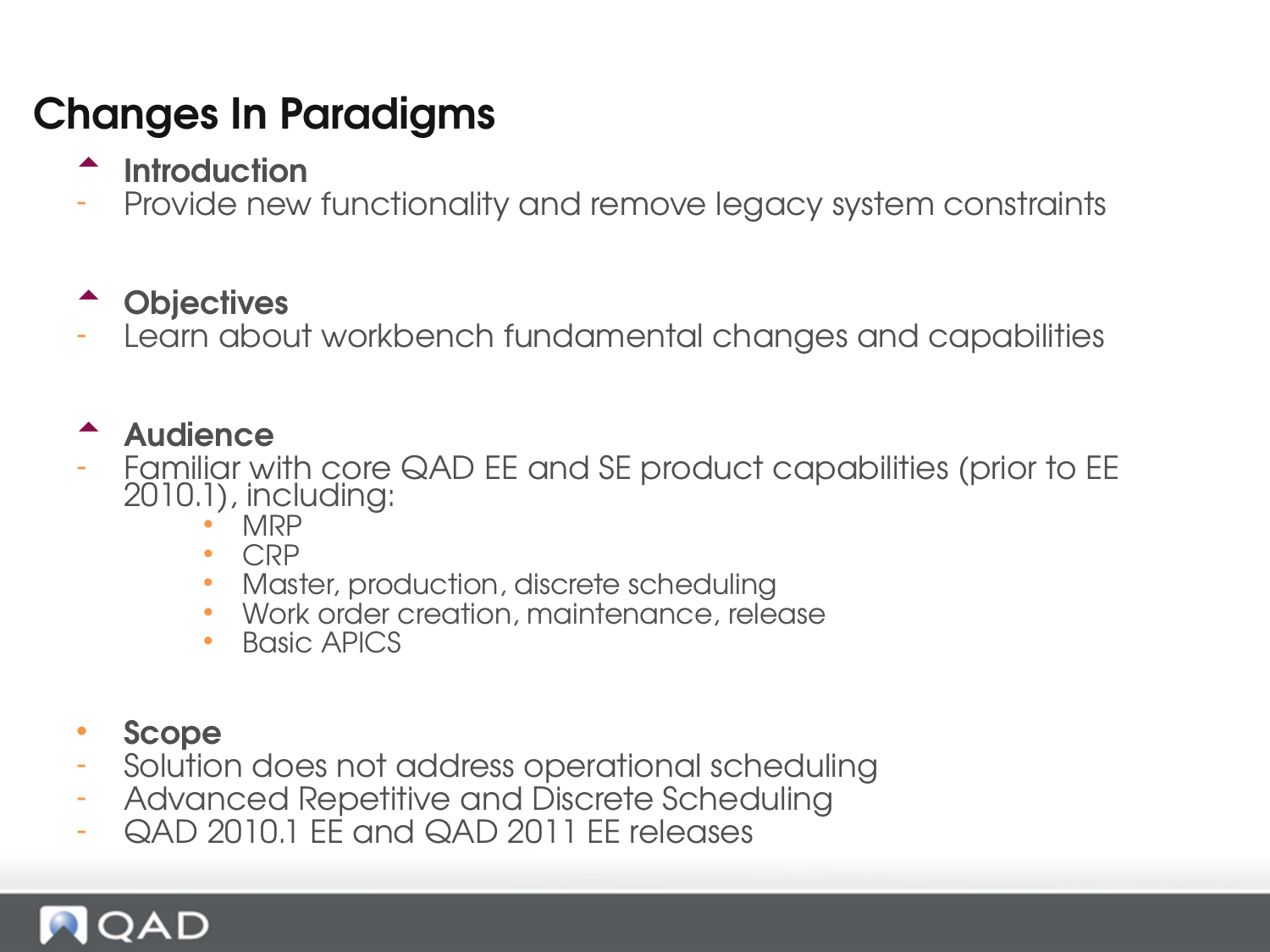

Changes In Paradigms
Introduction
Provide new functionality and remove legacy system constraints

Objectives
Learn about workbench fundamental changes and capabilities

Audience
Familiar with core QAD EE and SE product capabilities (prior to EE 2010.1), including:
 MRP
 CRP
 Master, production, discrete scheduling
 Work order creation, maintenance, release
 Basic APICS

Scope
Solution does not address operational scheduling
Advanced Repetitive and Discrete Scheduling
QAD 2010.1 EE and QAD 2011 EE releases